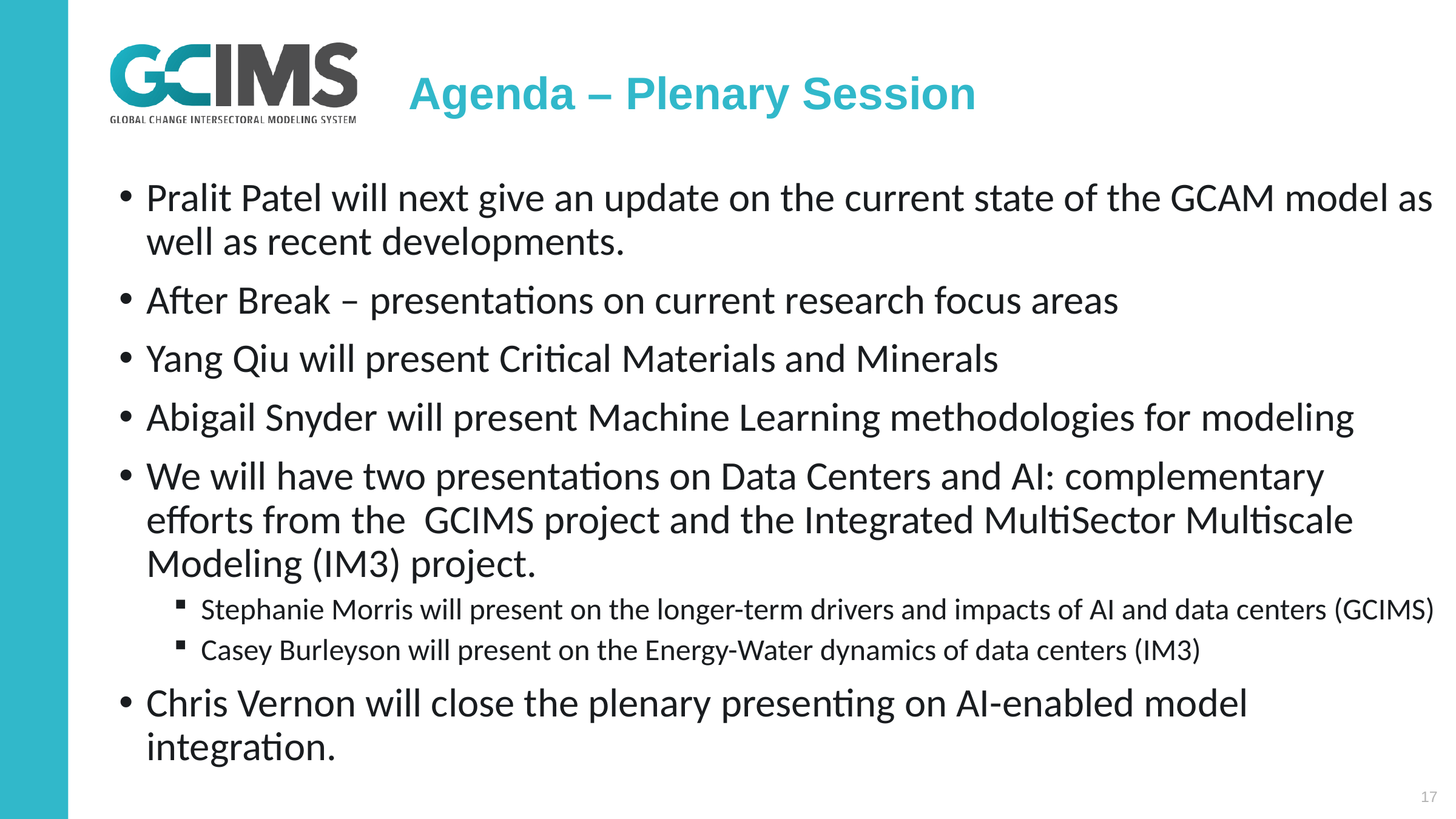

# Agenda – Plenary Session
Pralit Patel will next give an update on the current state of the GCAM model as well as recent developments.
After Break – presentations on current research focus areas
Yang Qiu will present Critical Materials and Minerals
Abigail Snyder will present Machine Learning methodologies for modeling
We will have two presentations on Data Centers and AI: complementary efforts from the  GCIMS project and the Integrated MultiSector Multiscale Modeling (IM3) project.
Stephanie Morris will present on the longer-term drivers and impacts of AI and data centers (GCIMS)
Casey Burleyson will present on the Energy-Water dynamics of data centers (IM3)
Chris Vernon will close the plenary presenting on AI-enabled model integration.

17